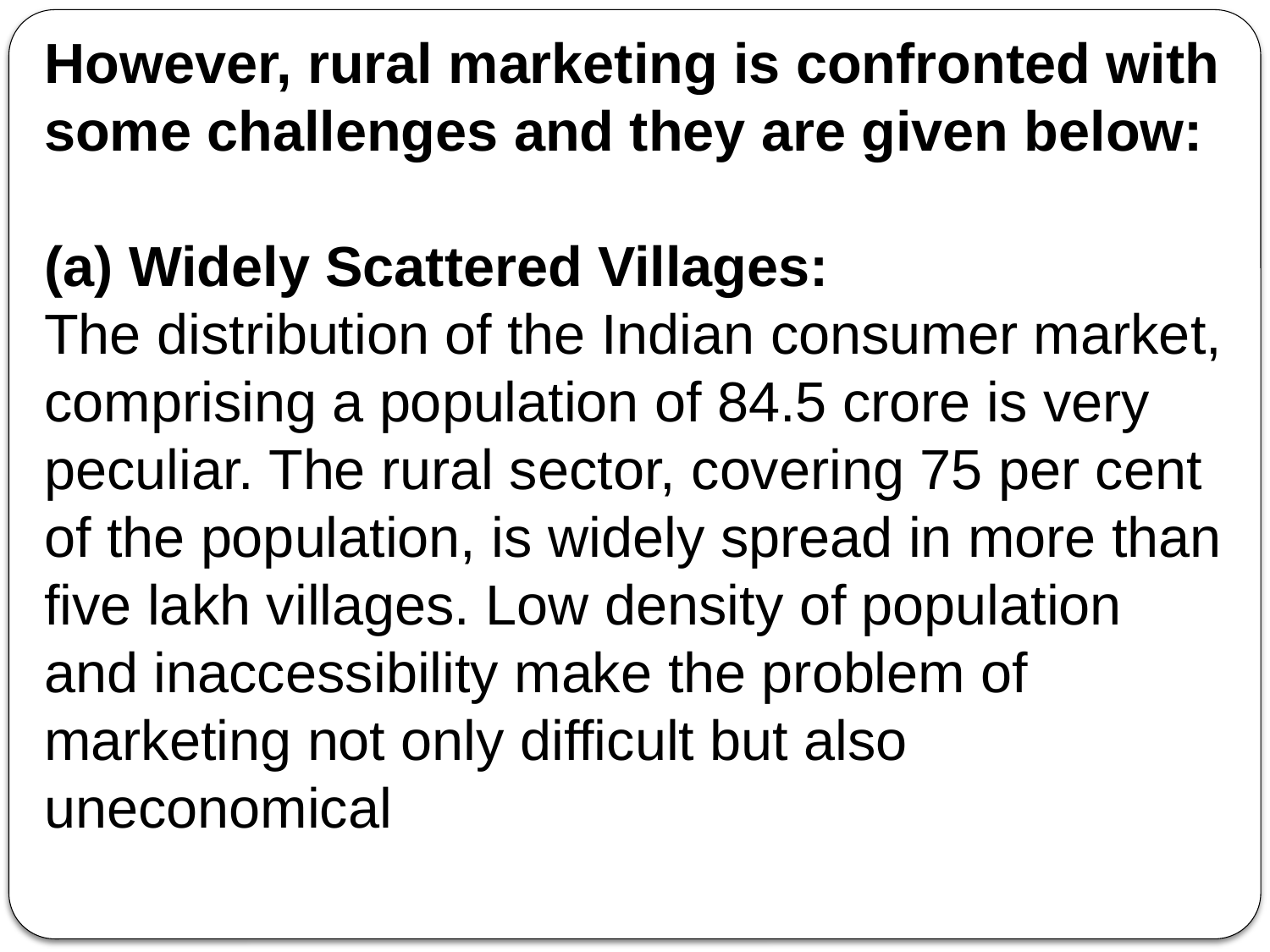

However, rural marketing is confronted with some challenges and they are given below:

(a) Widely Scattered Villages:
The distribution of the Indian consumer market, comprising a population of 84.5 crore is very peculiar. The rural sector, covering 75 per cent of the population, is widely spread in more than five lakh villages. Low density of population and inaccessibility make the problem of marketing not only difficult but also uneconomical